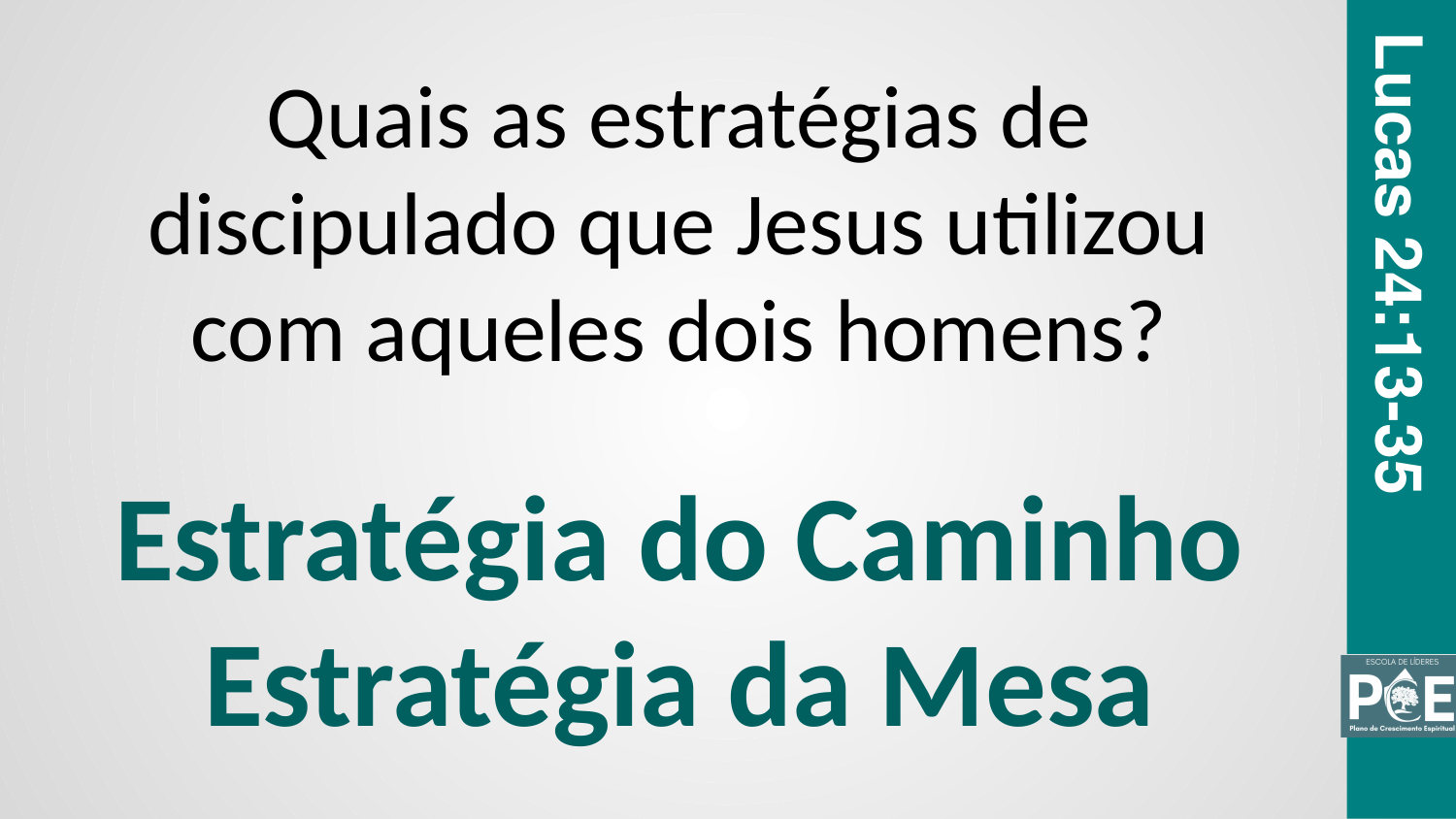

Quais as estratégias de discipulado que Jesus utilizou com aqueles dois homens?
Lucas 24:13-35
Estratégia do Caminho
Estratégia da Mesa